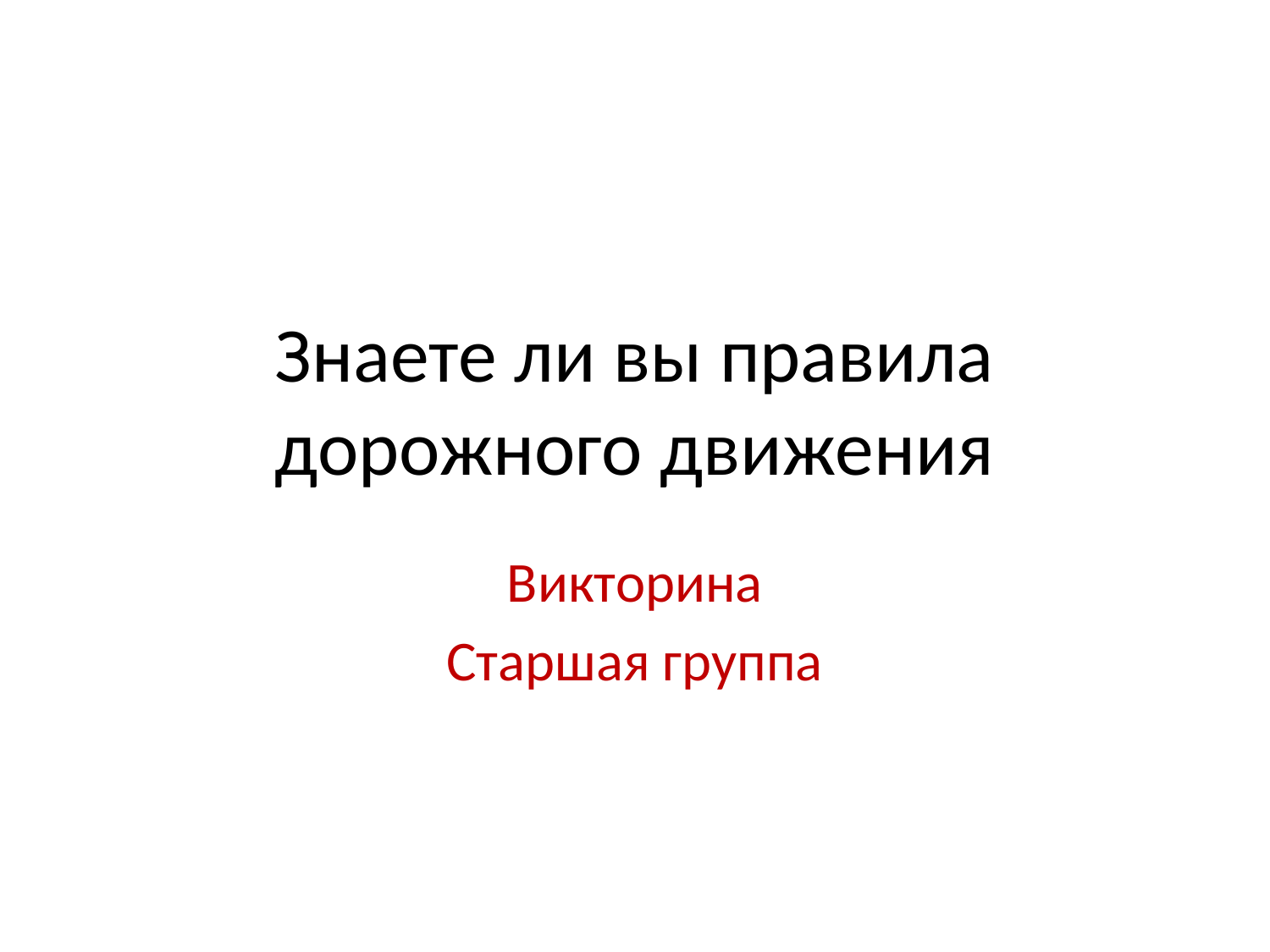

# Знаете ли вы правила дорожного движения
Викторина
Старшая группа